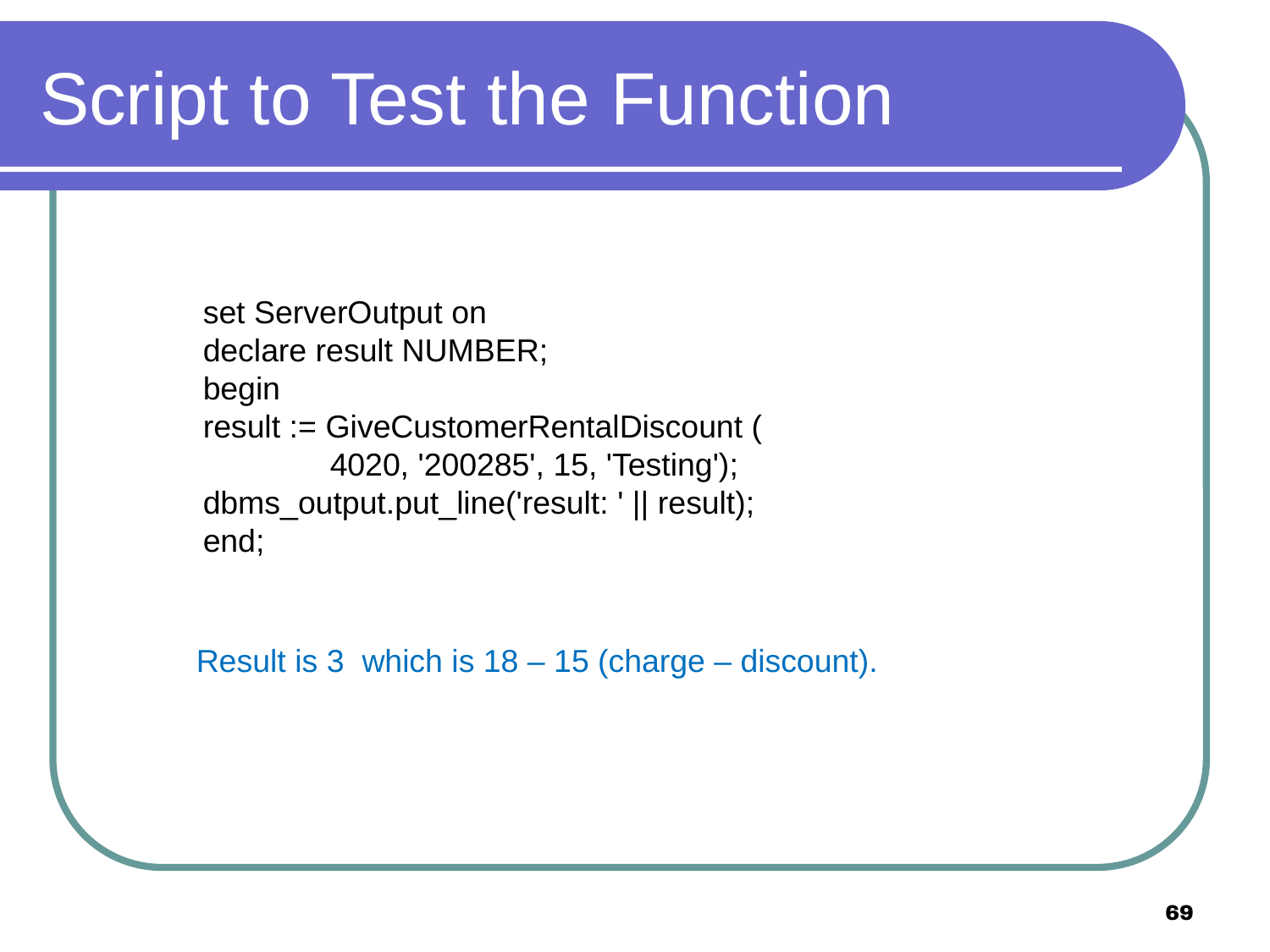

# Script to Test the Function
set ServerOutput on
declare result NUMBER;
begin
result := GiveCustomerRentalDiscount (
	4020, '200285', 15, 'Testing');
dbms_output.put_line('result: ' || result);
end;
Result is 3  which is 18 – 15 (charge – discount).
69